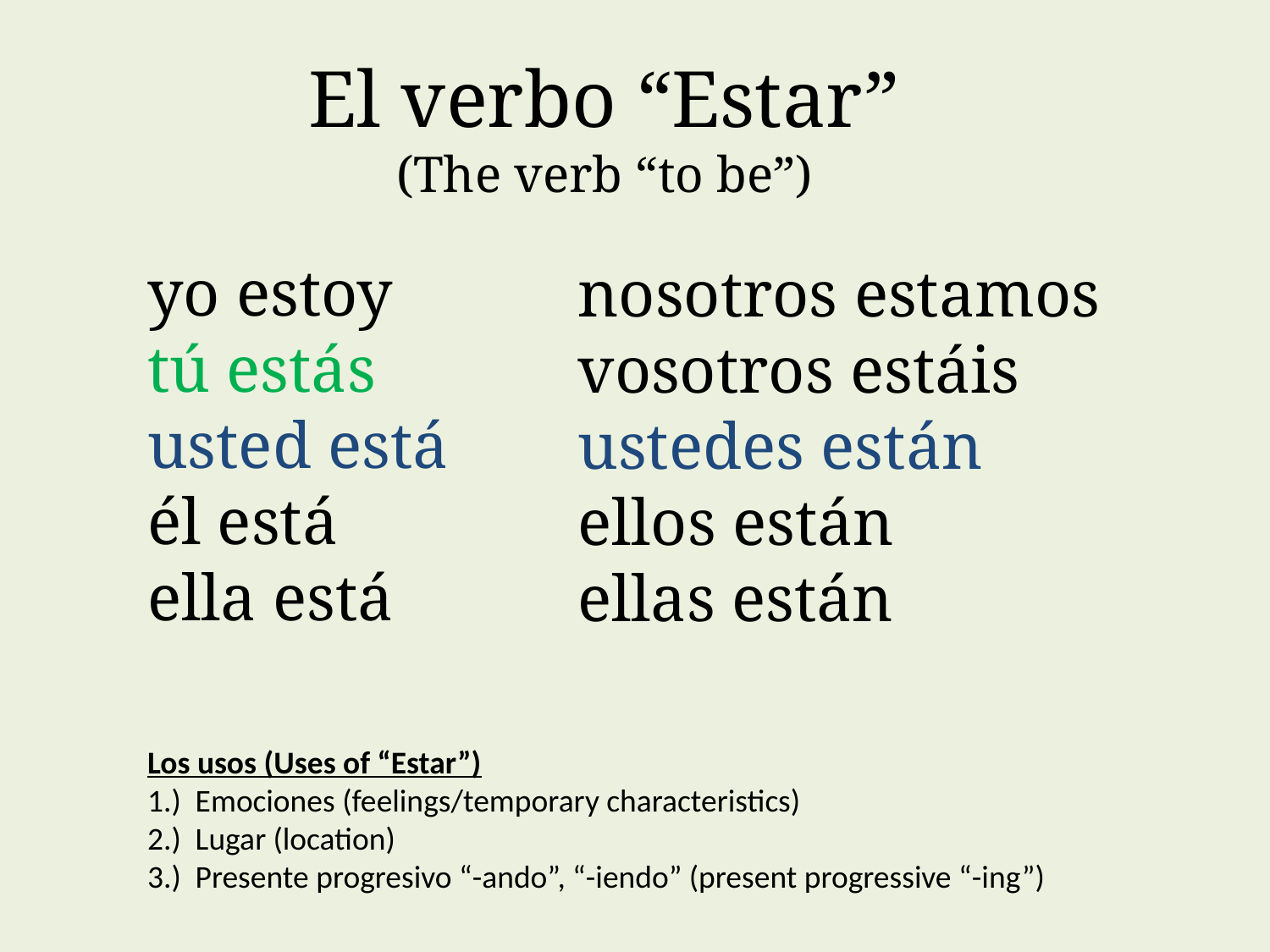

# El verbo “Estar” (The verb “to be”)
yo estoy
tú estás
usted está
él está
ella está
nosotros estamos
vosotros estáis
ustedes están
ellos están
ellas están
Los usos (Uses of “Estar”)
1.)  Emociones (feelings/temporary characteristics)
2.)  Lugar (location)
3.)  Presente progresivo “-ando”, “-iendo” (present progressive “-ing”)